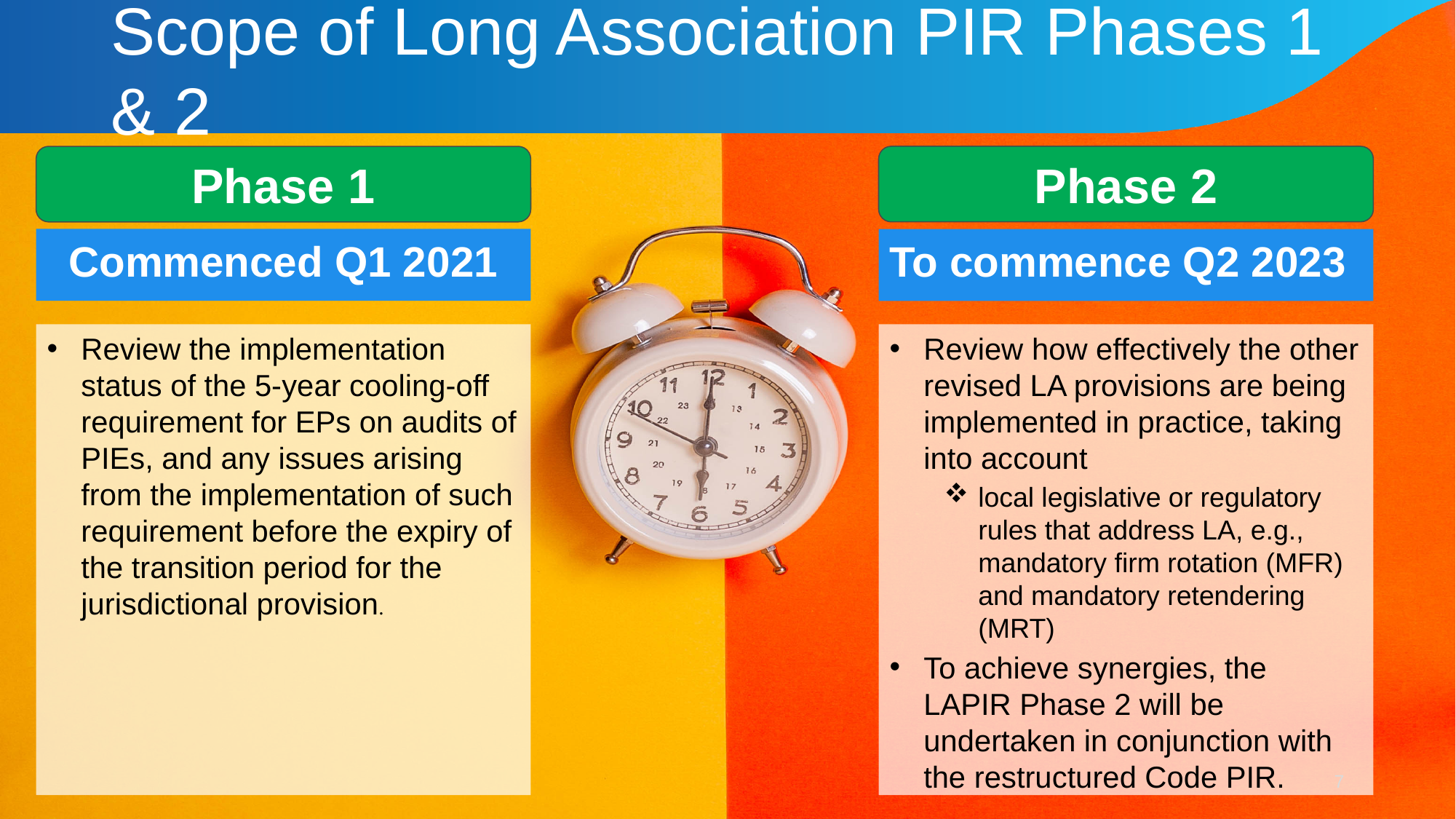

# Scope of Long Association PIR Phases 1 & 2
Phase 2
Phase 1
Commenced Q1 2021
To commence Q2 2023

Review the implementation status of the 5-year cooling-off requirement for EPs on audits of PIEs, and any issues arising from the implementation of such requirement before the expiry of the transition period for the jurisdictional provision.
Review how effectively the other revised LA provisions are being implemented in practice, taking into account
local legislative or regulatory rules that address LA, e.g., mandatory firm rotation (MFR) and mandatory retendering (MRT)
To achieve synergies, the LAPIR Phase 2 will be undertaken in conjunction with the restructured Code PIR.
7